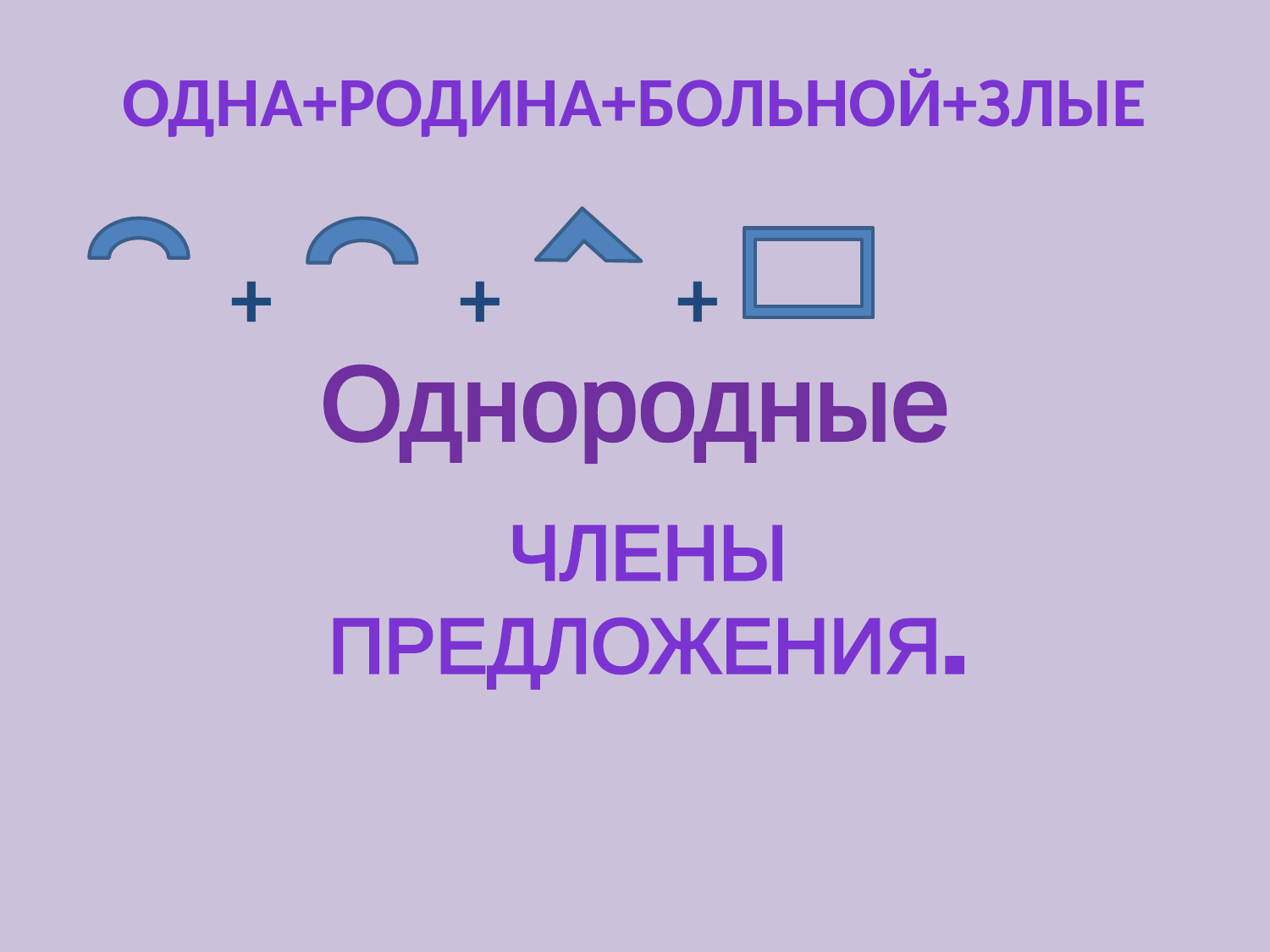

Одна+родина+больной+злые

+
+
+
# Однородные
Члены
Предложения.